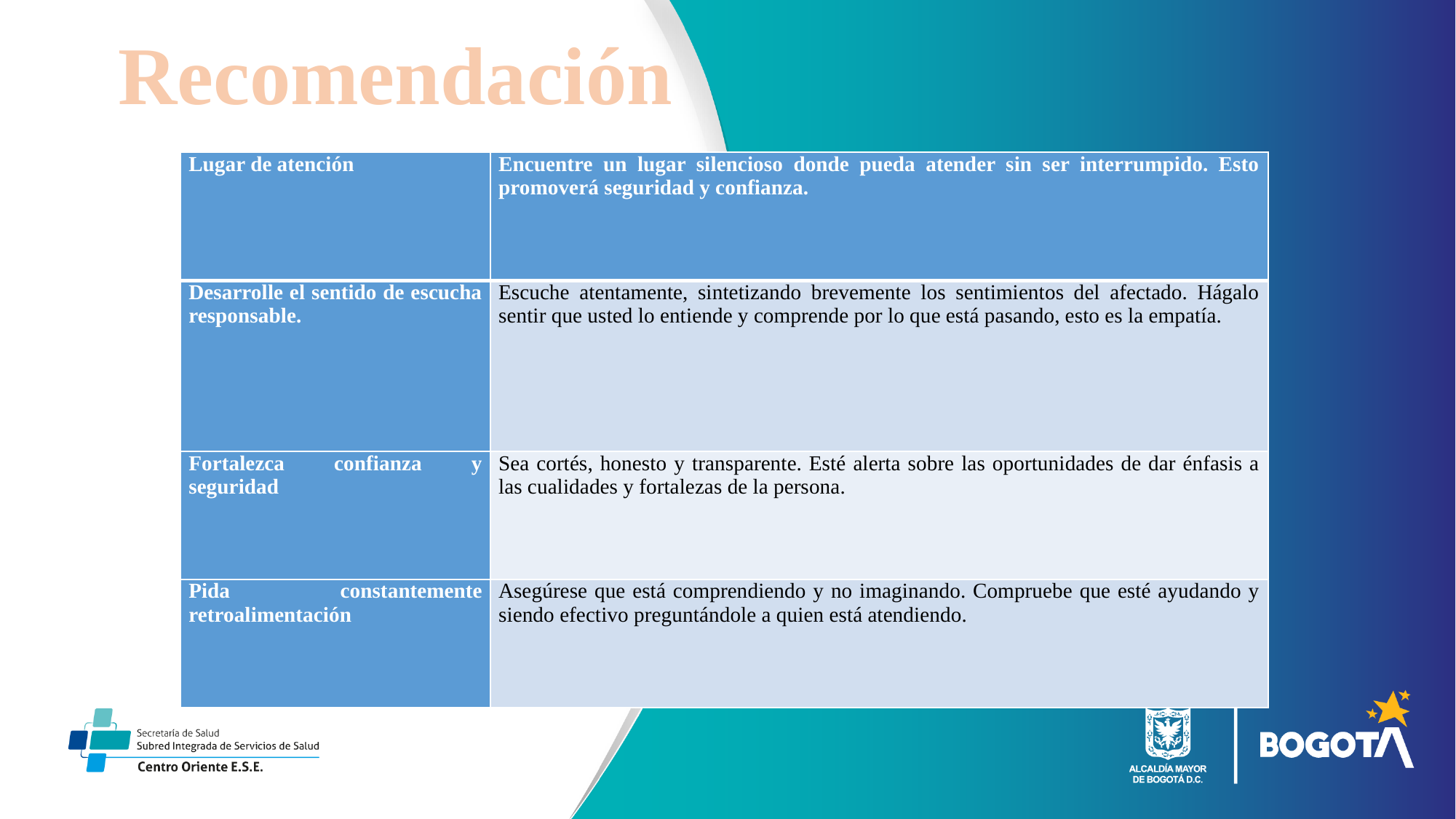

Recomendación
| Lugar de atención | Encuentre un lugar silencioso donde pueda atender sin ser interrumpido. Esto promoverá seguridad y confianza. |
| --- | --- |
| Desarrolle el sentido de escucha responsable. | Escuche atentamente, sintetizando brevemente los sentimientos del afectado. Hágalo sentir que usted lo entiende y comprende por lo que está pasando, esto es la empatía. |
| Fortalezca confianza y seguridad | Sea cortés, honesto y transparente. Esté alerta sobre las oportunidades de dar énfasis a las cualidades y fortalezas de la persona. |
| Pida constantemente retroalimentación | Asegúrese que está comprendiendo y no imaginando. Compruebe que esté ayudando y siendo efectivo preguntándole a quien está atendiendo. |